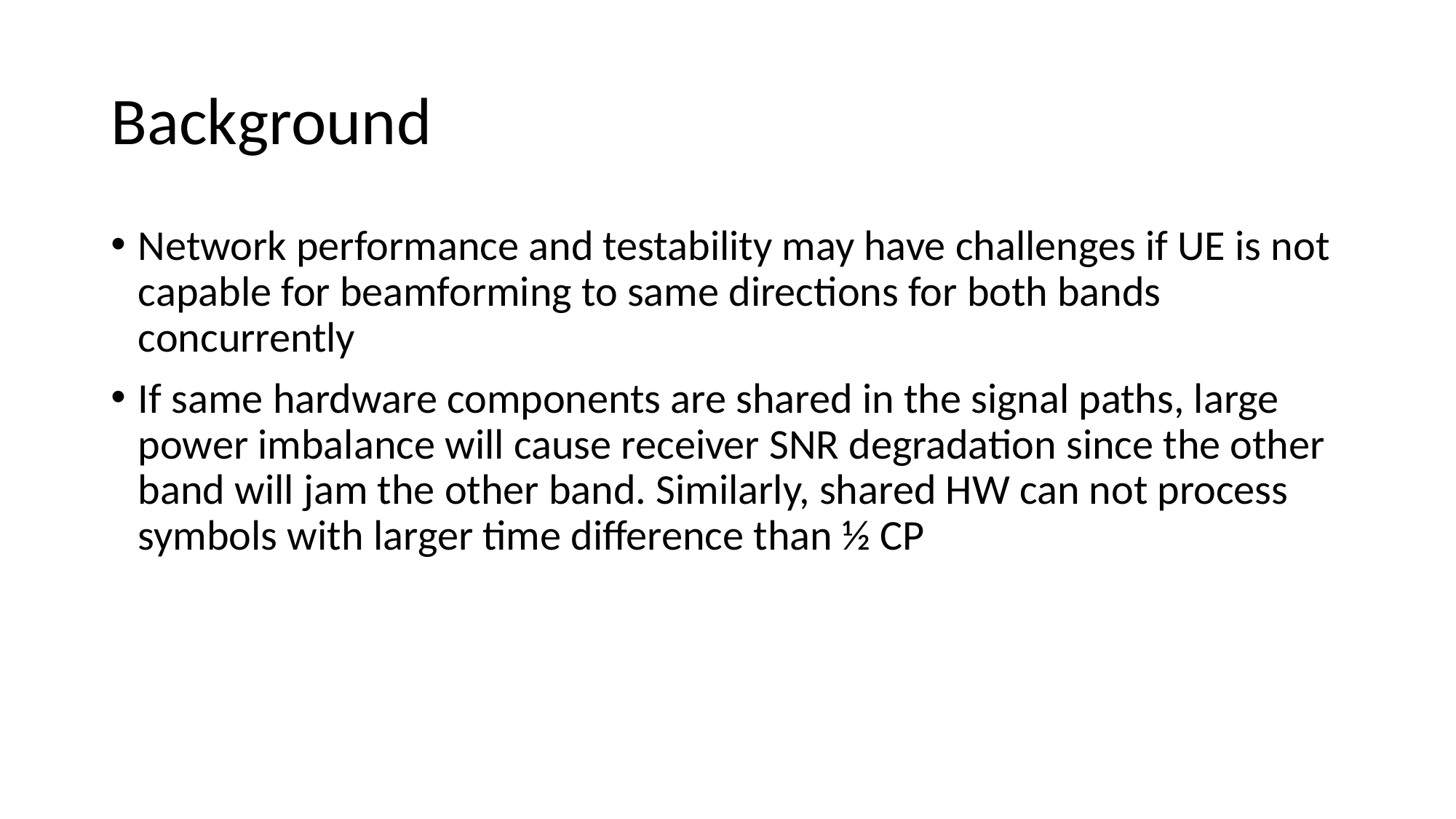

# Background
Network performance and testability may have challenges if UE is not capable for beamforming to same directions for both bands concurrently
If same hardware components are shared in the signal paths, large power imbalance will cause receiver SNR degradation since the other band will jam the other band. Similarly, shared HW can not process symbols with larger time difference than ½ CP